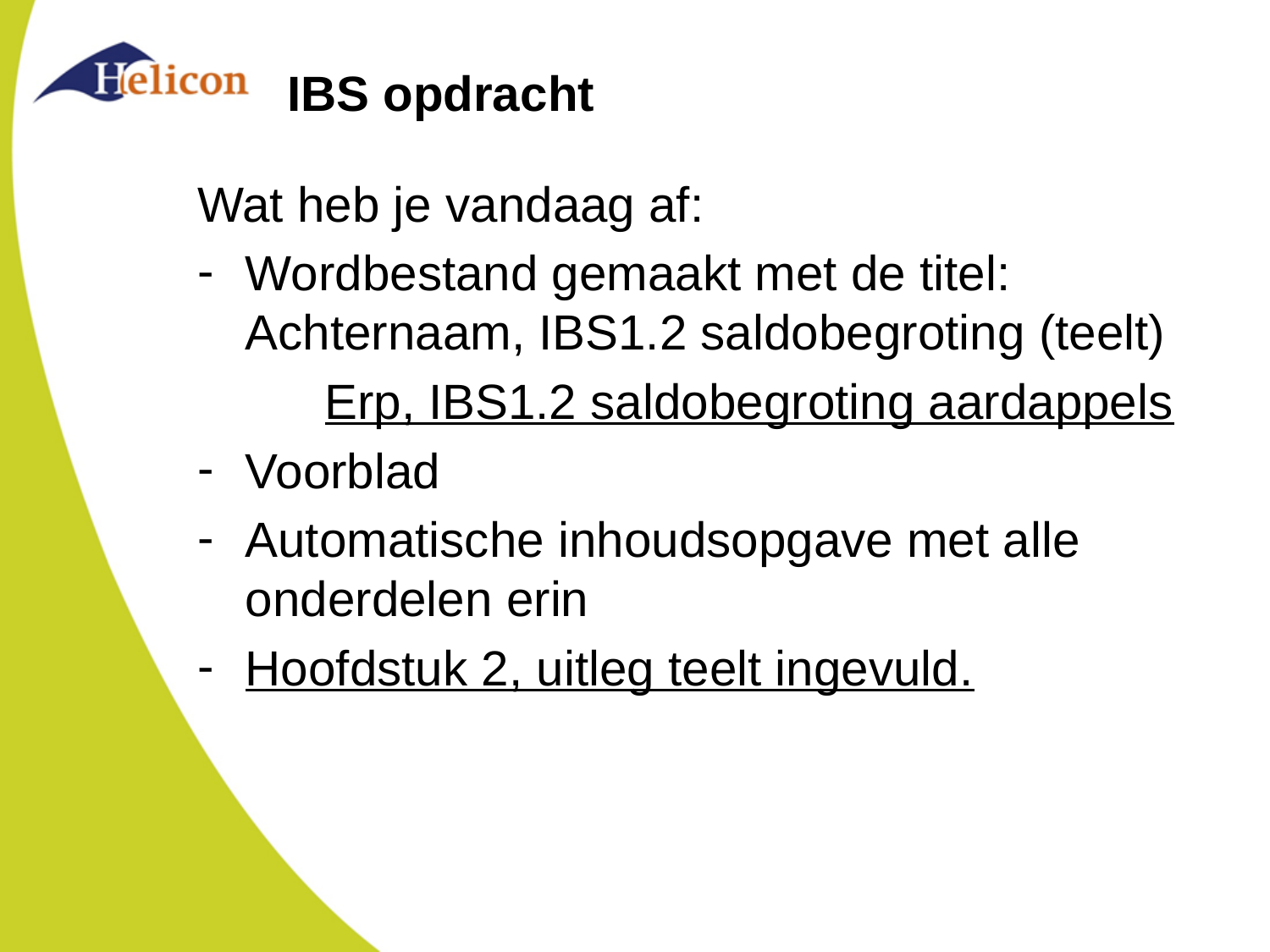

# IBS opdracht
Wat heb je vandaag af:
Wordbestand gemaakt met de titel: Achternaam, IBS1.2 saldobegroting (teelt)
	Erp, IBS1.2 saldobegroting aardappels
Voorblad
Automatische inhoudsopgave met alle onderdelen erin
Hoofdstuk 2, uitleg teelt ingevuld.